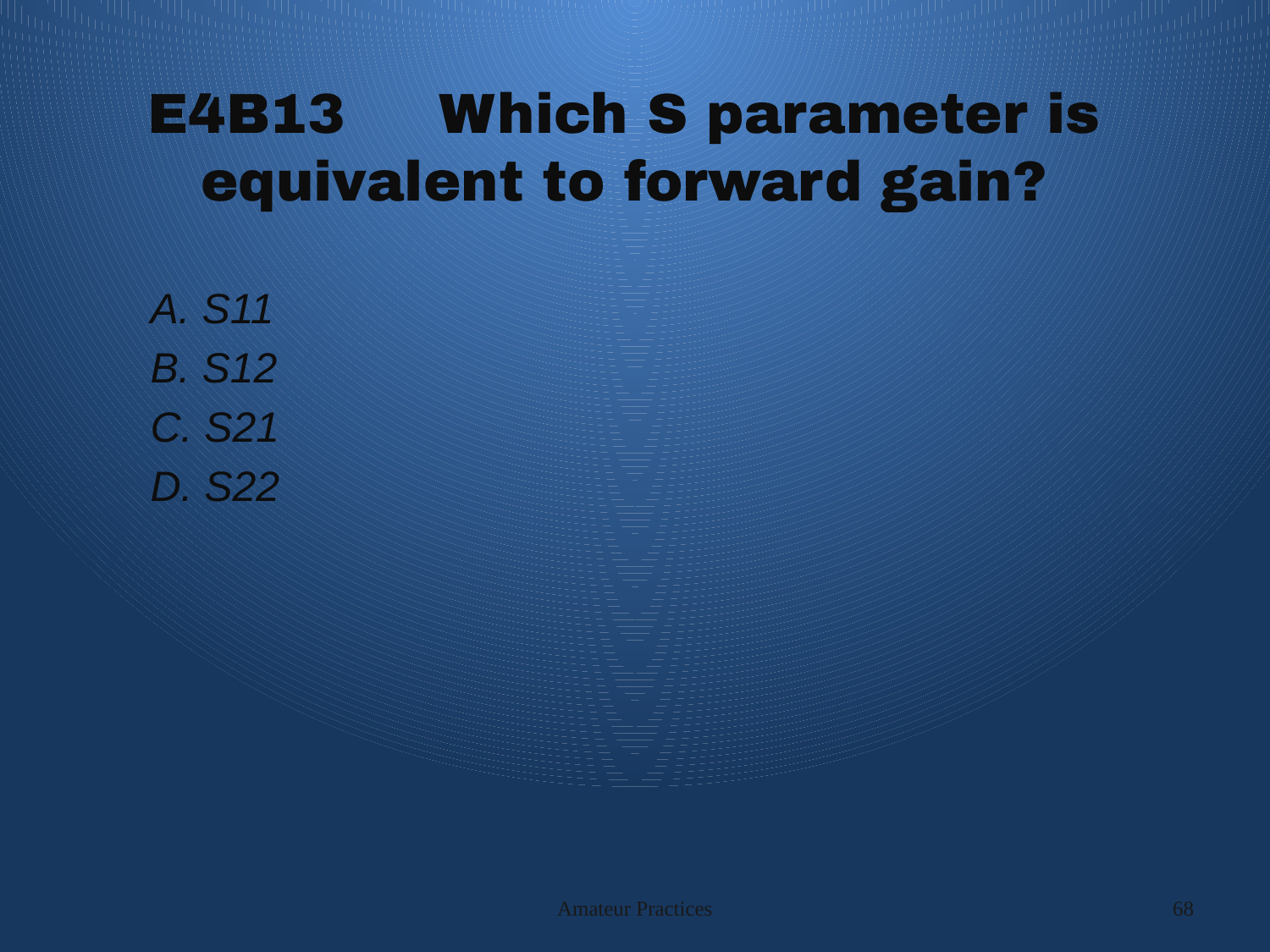

# E4B13     Which S parameter is equivalent to forward gain?
A. S11
B. S12
C. S21
D. S22
Amateur Practices
68